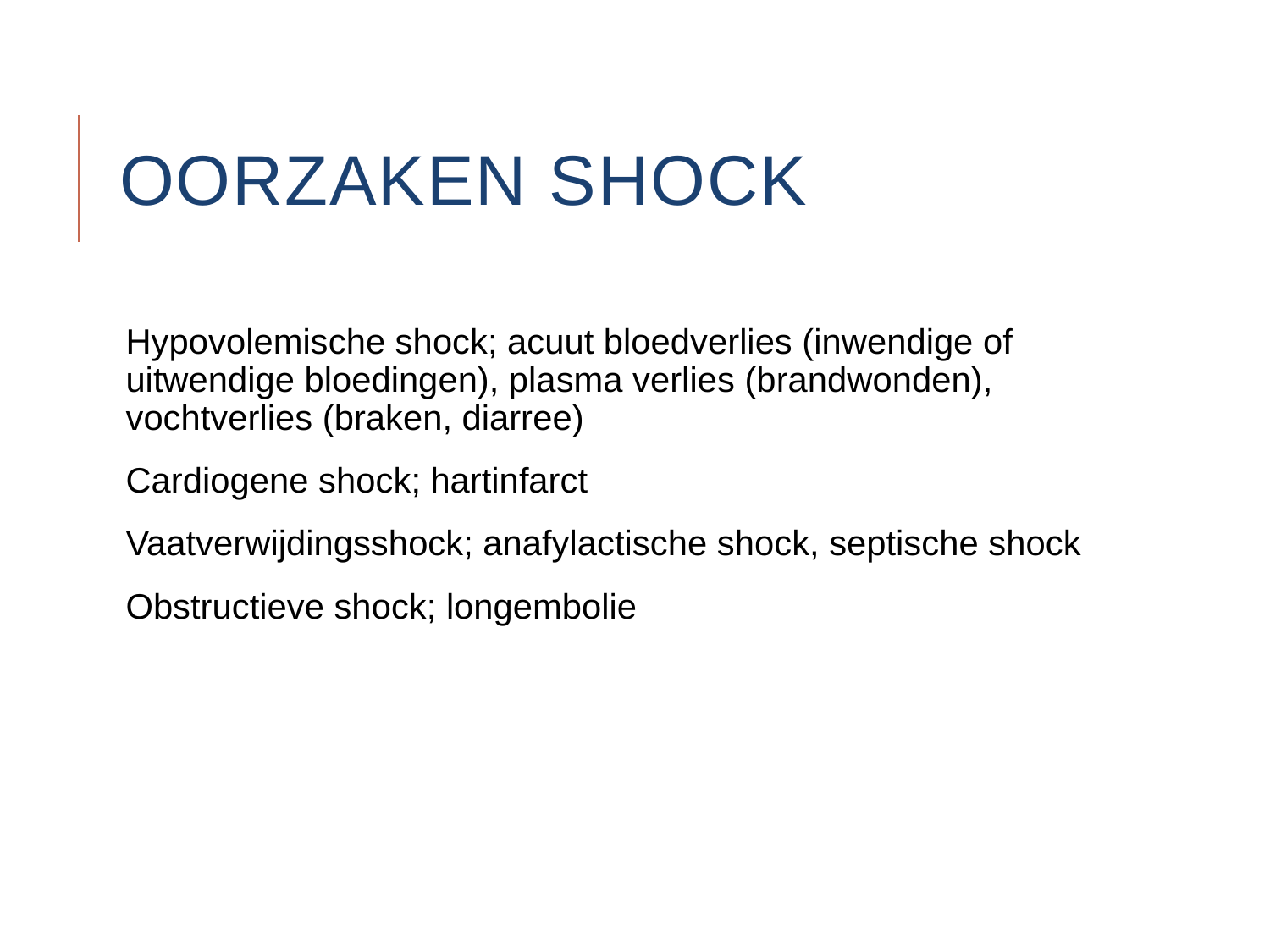

# Oorzaken shock
Hypovolemische shock; acuut bloedverlies (inwendige of uitwendige bloedingen), plasma verlies (brandwonden), vochtverlies (braken, diarree)
Cardiogene shock; hartinfarct
Vaatverwijdingsshock; anafylactische shock, septische shock
Obstructieve shock; longembolie